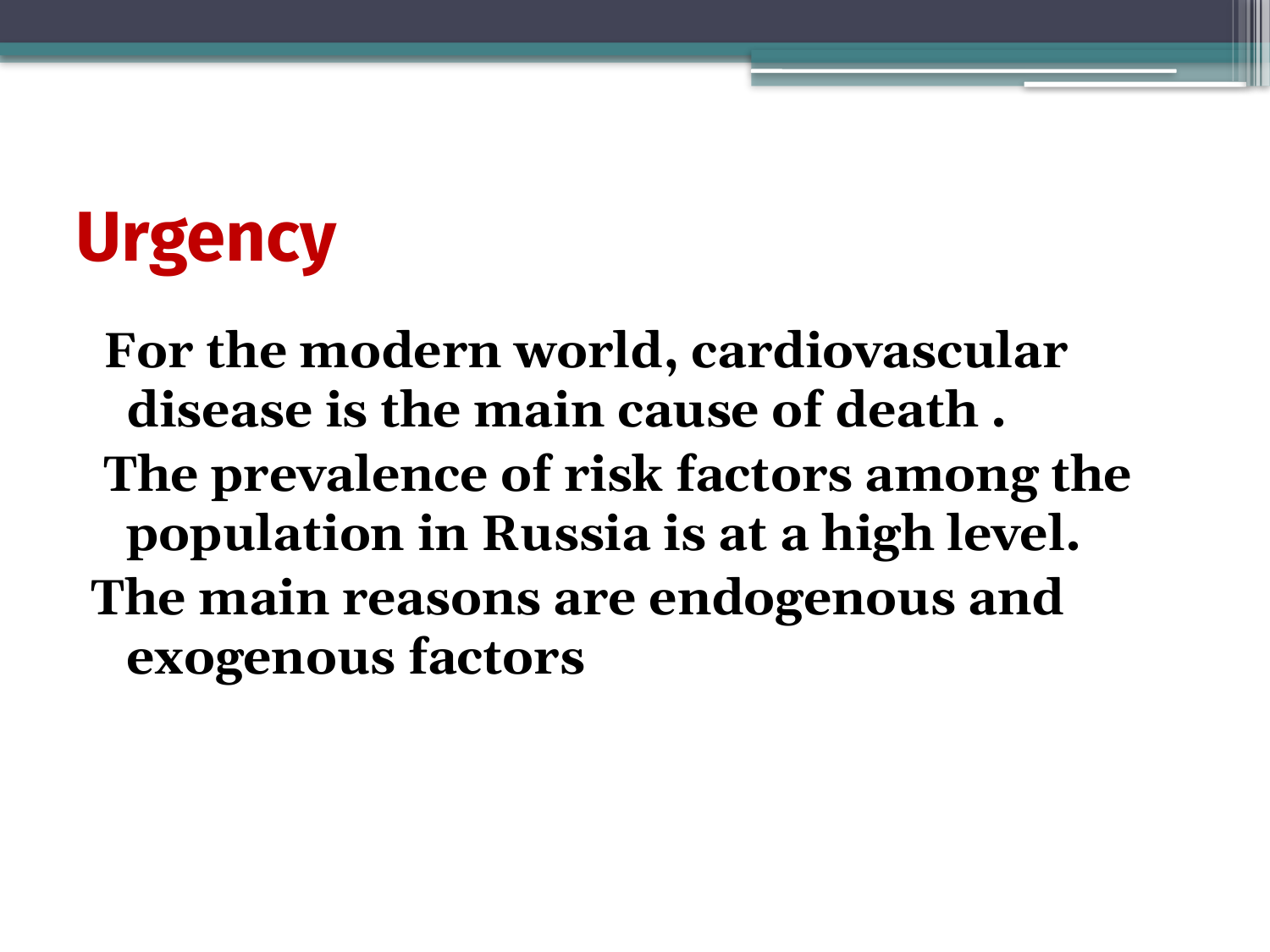

# Urgency
 For the modern world, cardiovascular disease is the main cause of death .
 The prevalence of risk factors among the population in Russia is at a high level.
The main reasons are endogenous and exogenous factors